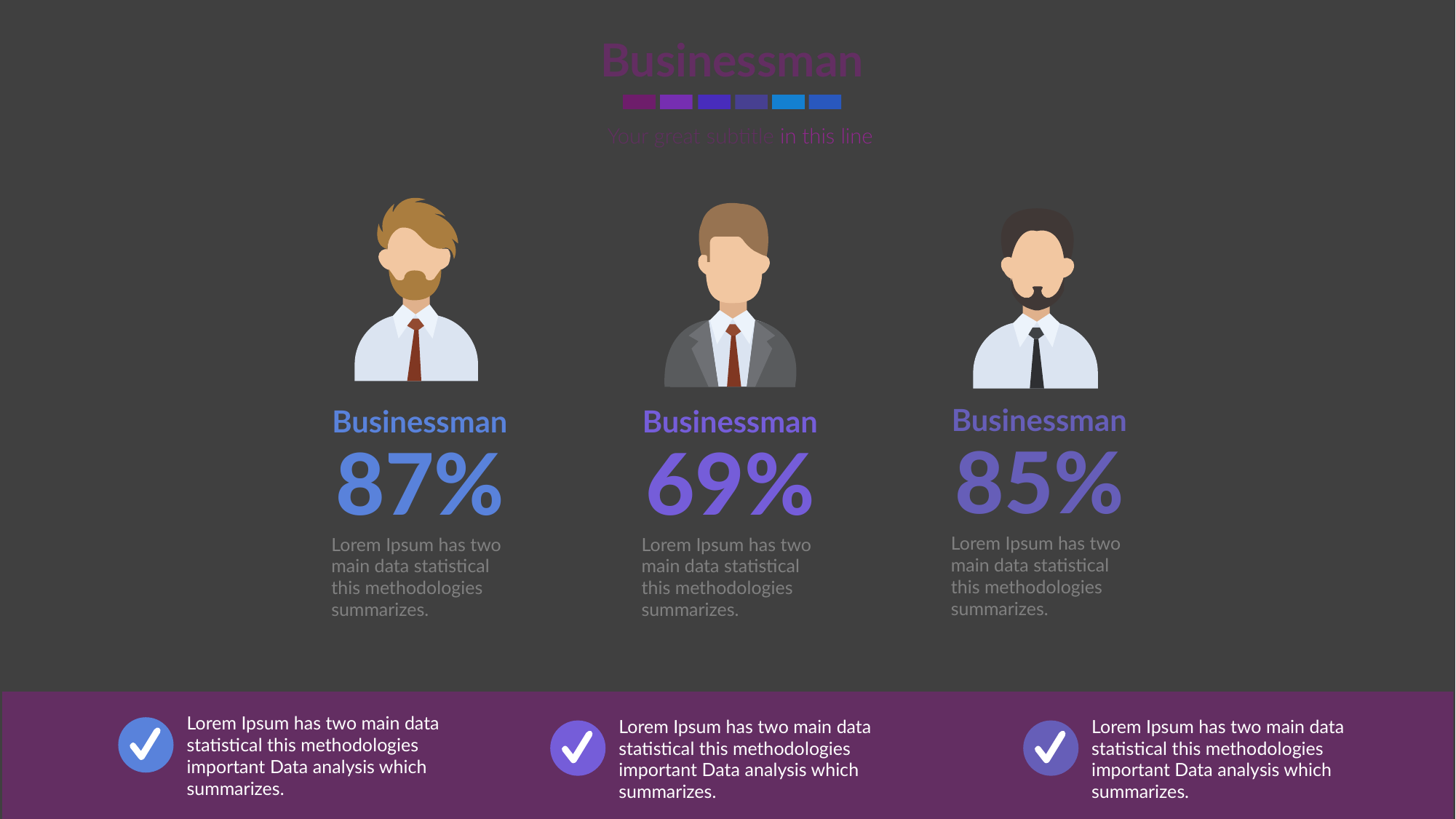

Businessman
Your great subtitle in this line

Businessman
Businessman
Businessman
85%
87%
69%
Lorem Ipsum has two main data statistical this methodologies summarizes.
Lorem Ipsum has two main data statistical this methodologies summarizes.
Lorem Ipsum has two main data statistical this methodologies summarizes.

Lorem Ipsum has two main data statistical this methodologies important Data analysis which summarizes.

Lorem Ipsum has two main data statistical this methodologies important Data analysis which summarizes.

Lorem Ipsum has two main data statistical this methodologies important Data analysis which summarizes.